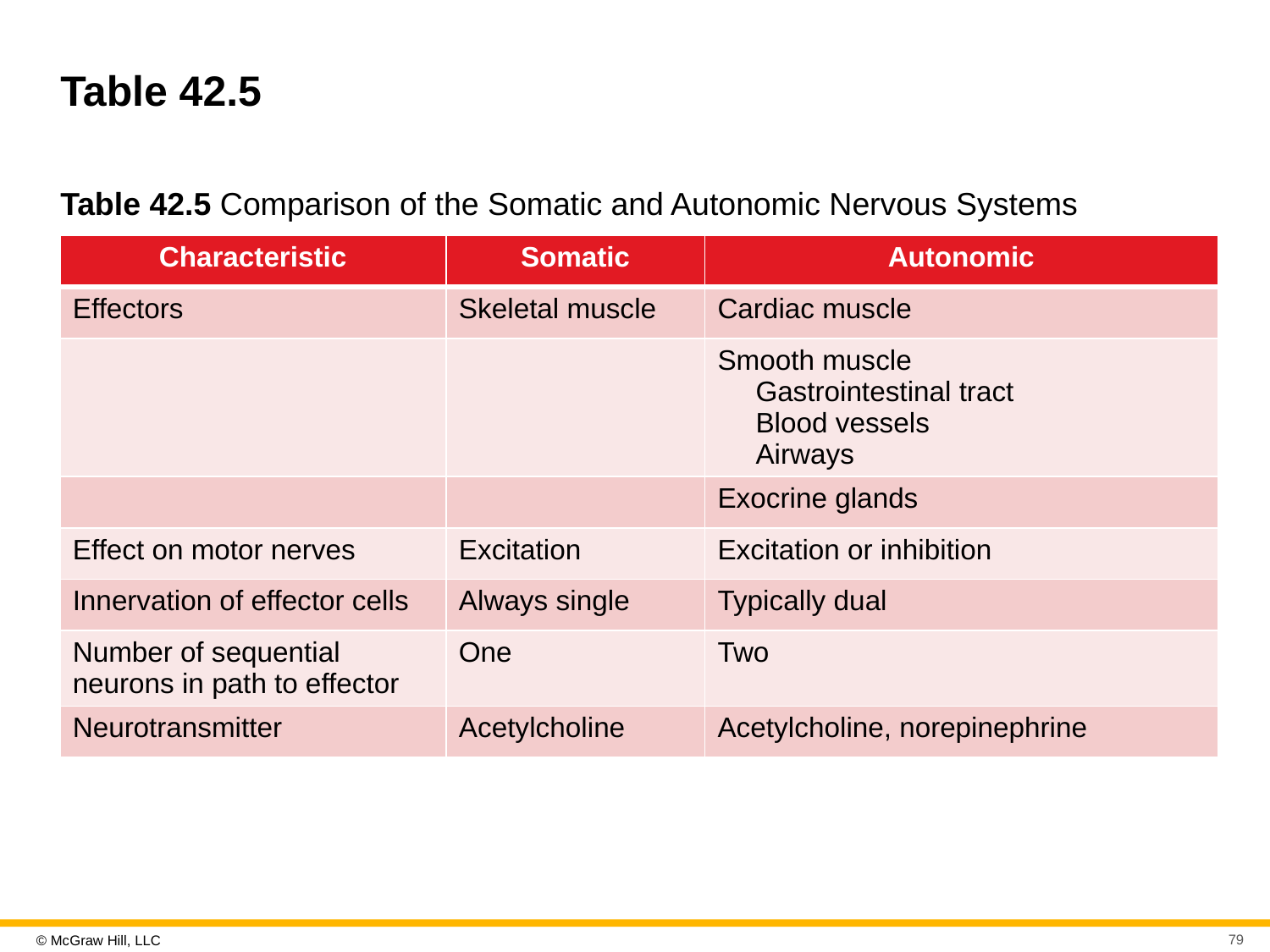

# Table 42.5
Table 42.5 Comparison of the Somatic and Autonomic Nervous Systems
| Characteristic | Somatic | Autonomic |
| --- | --- | --- |
| Effectors | Skeletal muscle | Cardiac muscle |
|  |  | Smooth muscle Gastrointestinal tract Blood vessels Airways |
|  |  | Exocrine glands |
| Effect on motor nerves | Excitation | Excitation or inhibition |
| Innervation of effector cells | Always single | Typically dual |
| Number of sequential neurons in path to effector | One | Two |
| Neurotransmitter | Acetylcholine | Acetylcholine, norepinephrine |
79